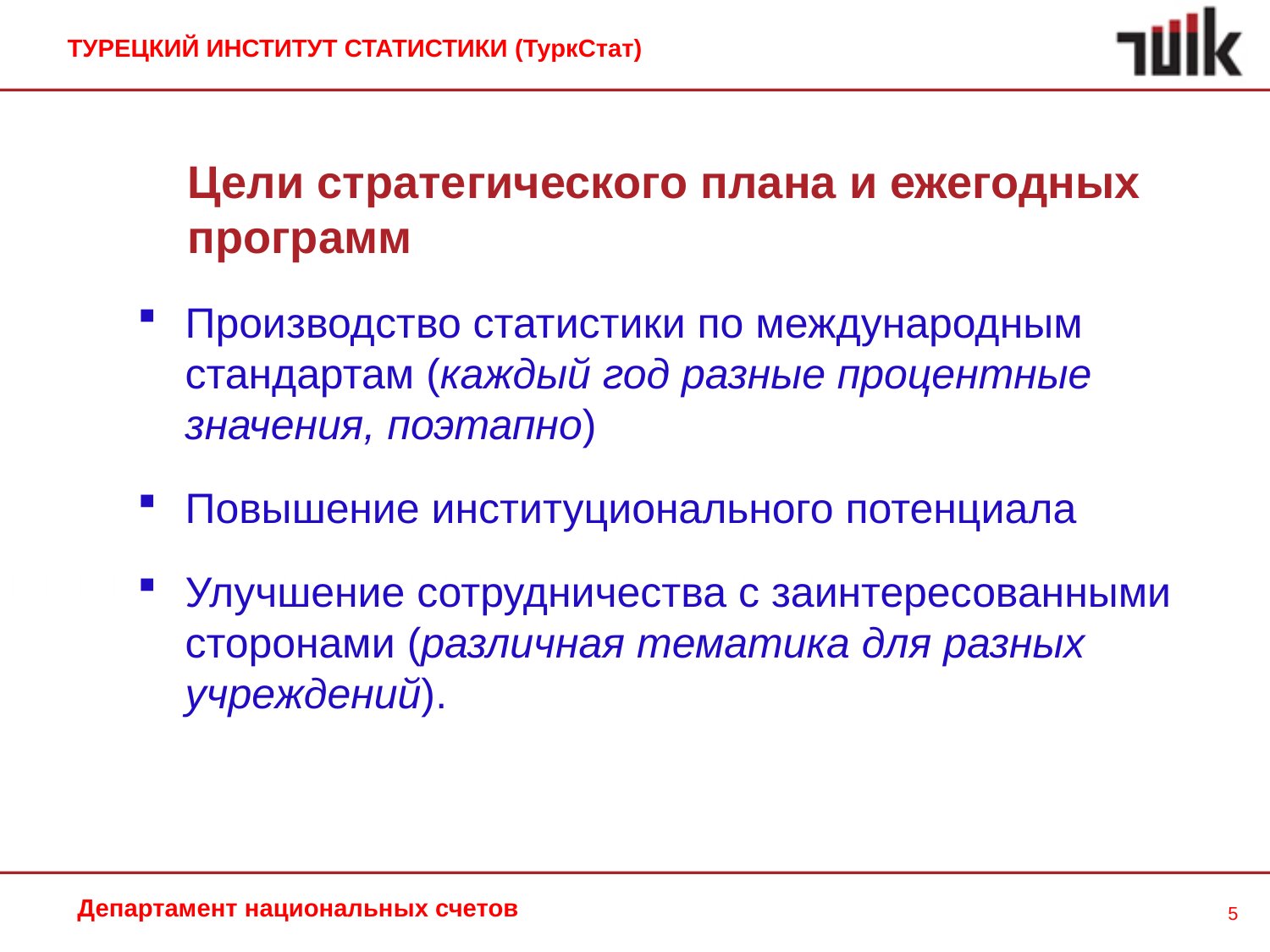

ТУРЕЦКИЙ ИНСТИТУТ СТАТИСТИКИ (ТуркСтат)
Цели стратегического плана и ежегодных программ

Производство статистики по международным стандартам (каждый год разные процентные значения, поэтапно)

Повышение институционального потенциала

Улучшение сотрудничества с заинтересованными сторонами (различная тематика для разных учреждений).
Департамент национальных счетов
5